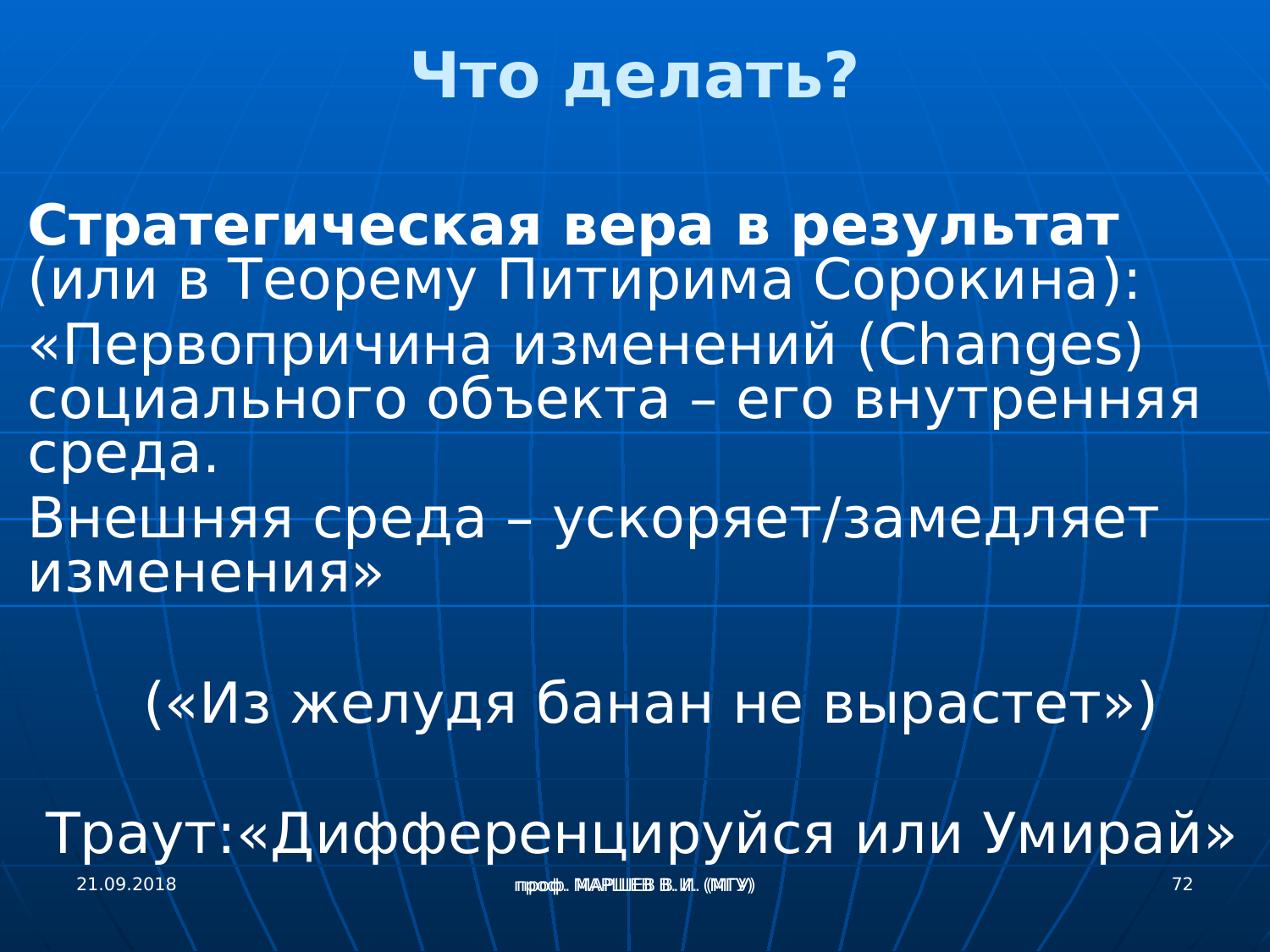

Что делать?

Стратегическая вера в результат (или в Теорему Питирима Сорокина):
«Первопричина изменений (Changes) социального объекта – его внутренняя среда.
Внешняя среда – ускоряет/замедляет изменения»

 («Из желудя банан не вырастет»)

Траут:«Дифференцируйся или Умирай»
21.09.2018
72
проф. МАРШЕВ В. И. (МГУ)
проф. МАРШЕВ В.И. (МГУ)